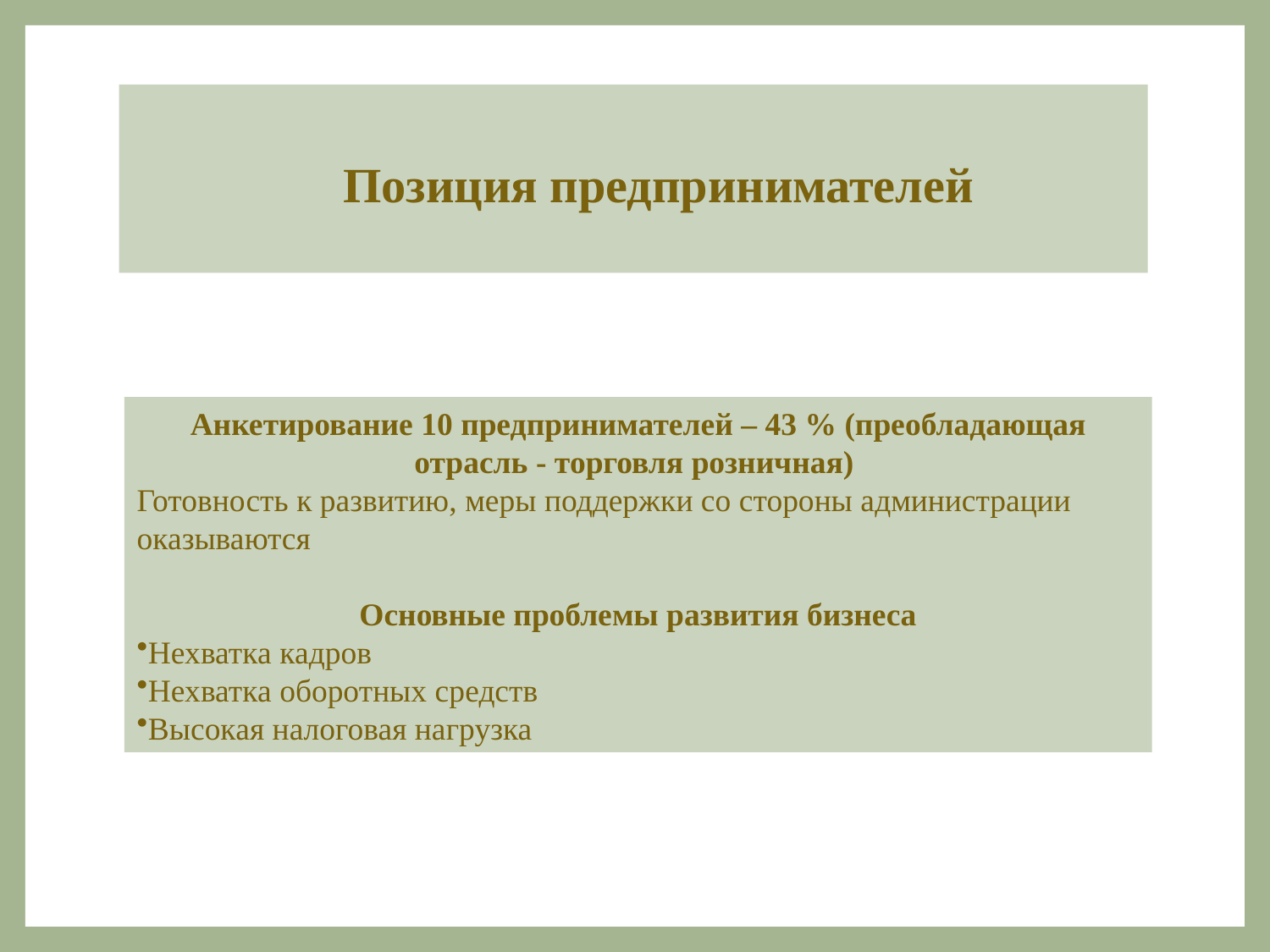

# Позиция предпринимателей

Анкетирование 10 предпринимателей – 43 % (преобладающая отрасль - торговля розничная)
Готовность к развитию, меры поддержки со стороны администрации оказываются

Основные проблемы развития бизнеса
Нехватка кадров
Нехватка оборотных средств
Высокая налоговая нагрузка